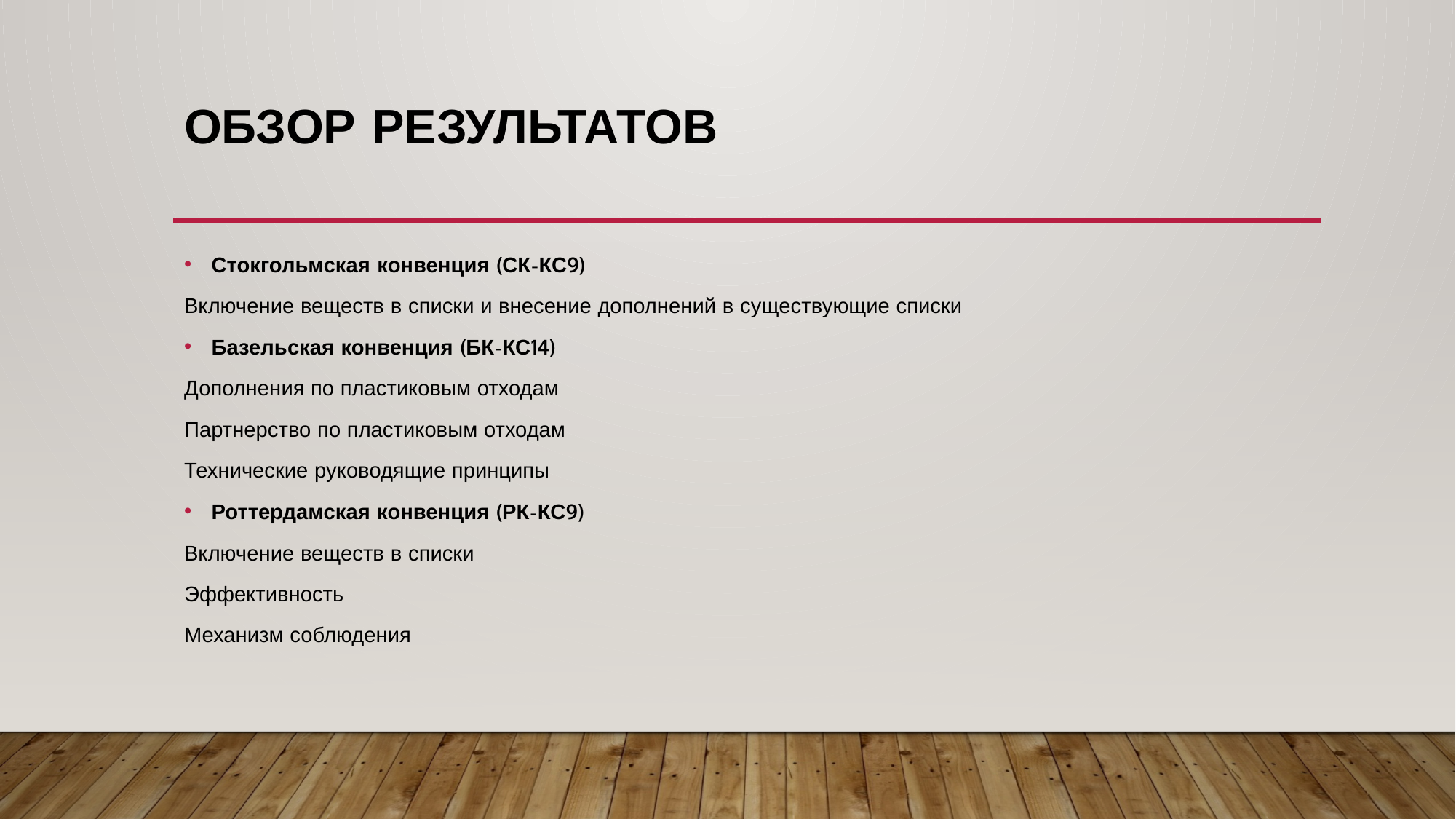

# Обзор результатов
Стокгольмская конвенция (СК-КС9)
Включение веществ в списки и внесение дополнений в существующие списки
Базельская конвенция (БК-КС14)
Дополнения по пластиковым отходам
Партнерство по пластиковым отходам
Технические руководящие принципы
Роттердамская конвенция (РК-КС9)
Включение веществ в списки
Эффективность
Механизм соблюдения